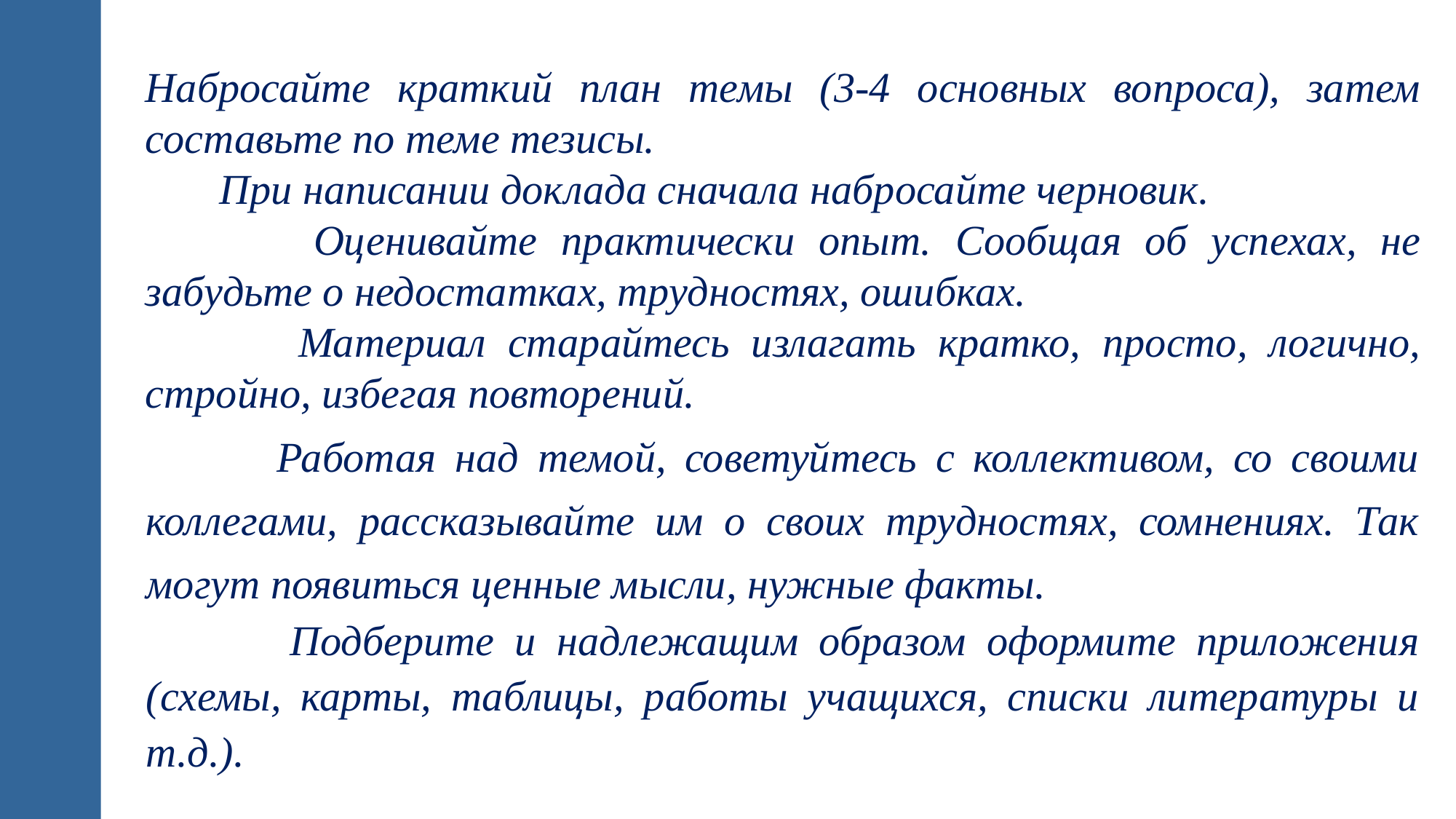

Набросайте краткий план темы (3-4 основных вопроса), затем составьте по теме тезисы.
       При написании доклада сначала набросайте черновик.
       Оценивайте практически опыт. Сообщая об успехах, не забудьте о недостатках, трудностях, ошибках.
       Материал старайтесь излагать кратко, просто, логично, стройно, избегая повторений.
       Работая над темой, советуйтесь с коллективом, со своими коллегами, рассказывайте им о своих трудностях, сомнениях. Так могут появиться ценные мысли, нужные факты.
       Подберите и надлежащим образом оформите приложения (схемы, карты, таблицы, работы учащихся, списки литературы и т.д.).